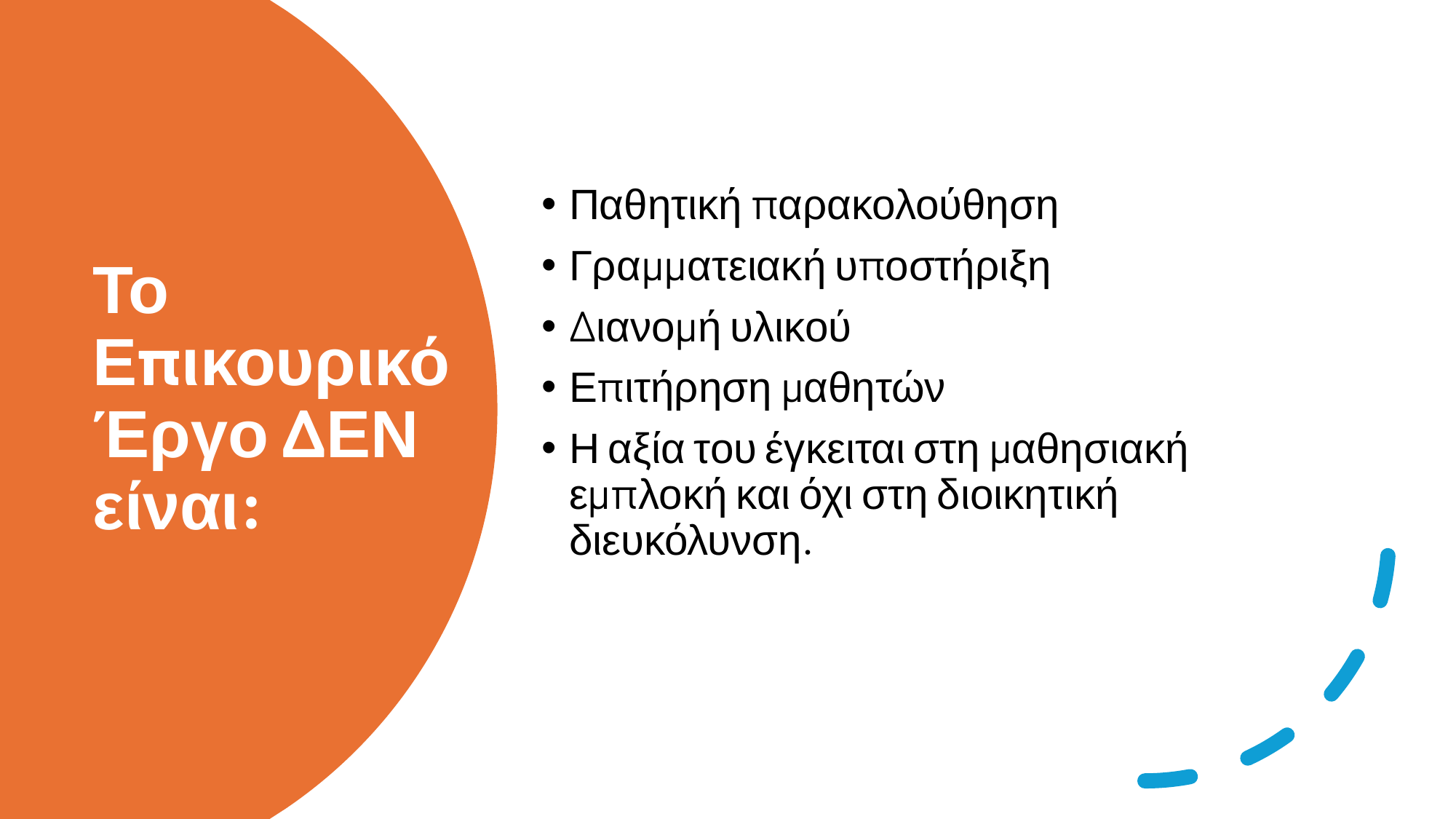

Παθητική παρακολούθηση
Γραμματειακή υποστήριξη
Διανομή υλικού
Επιτήρηση μαθητών
Η αξία του έγκειται στη μαθησιακή εμπλοκή και όχι στη διοικητική διευκόλυνση.

# Το Επικουρικό Έργο ΔΕΝ είναι: